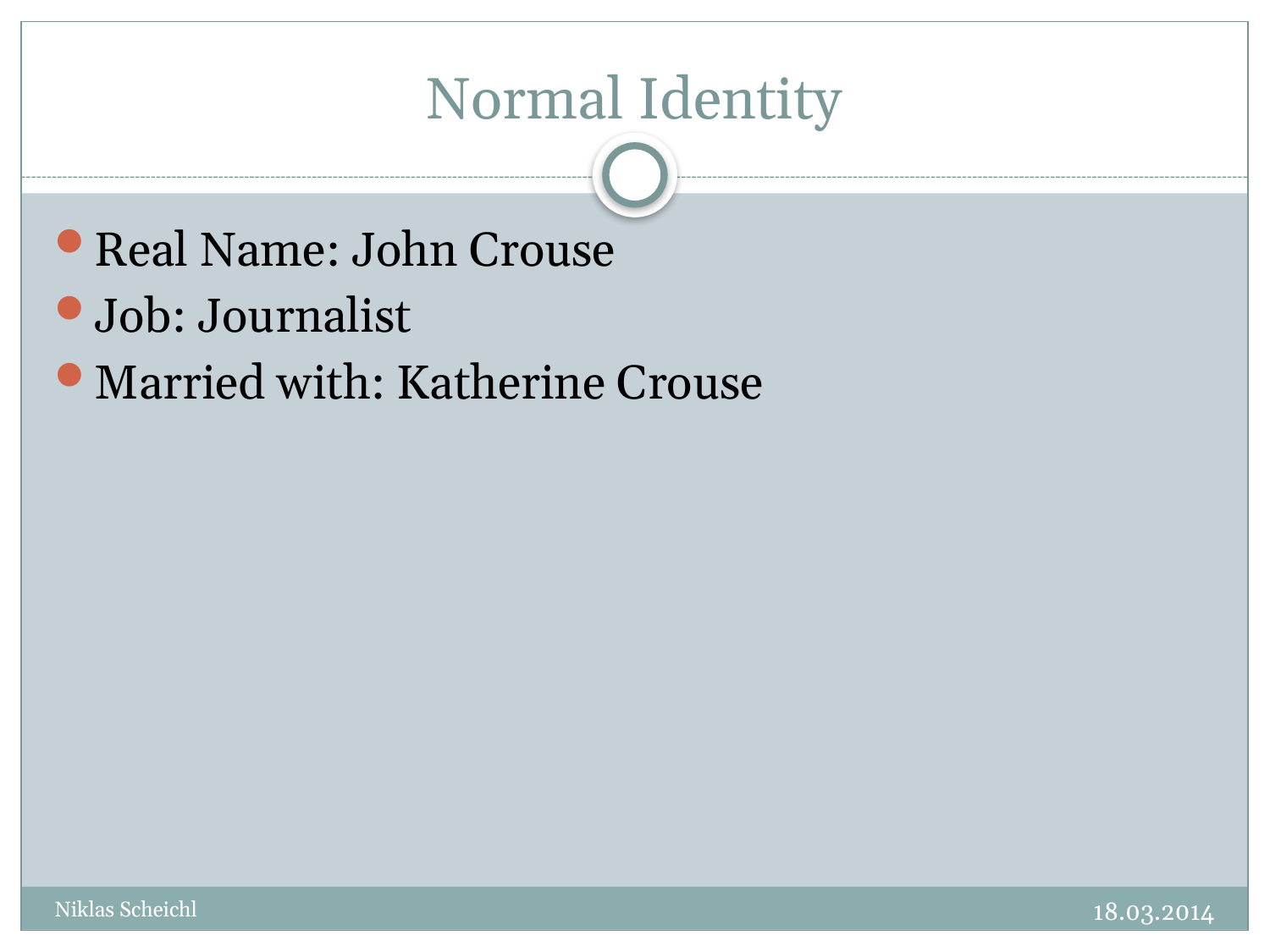

# Normal Identity
Real Name: John Crouse
Job: Journalist
Married with: Katherine Crouse
18.03.2014
Niklas Scheichl